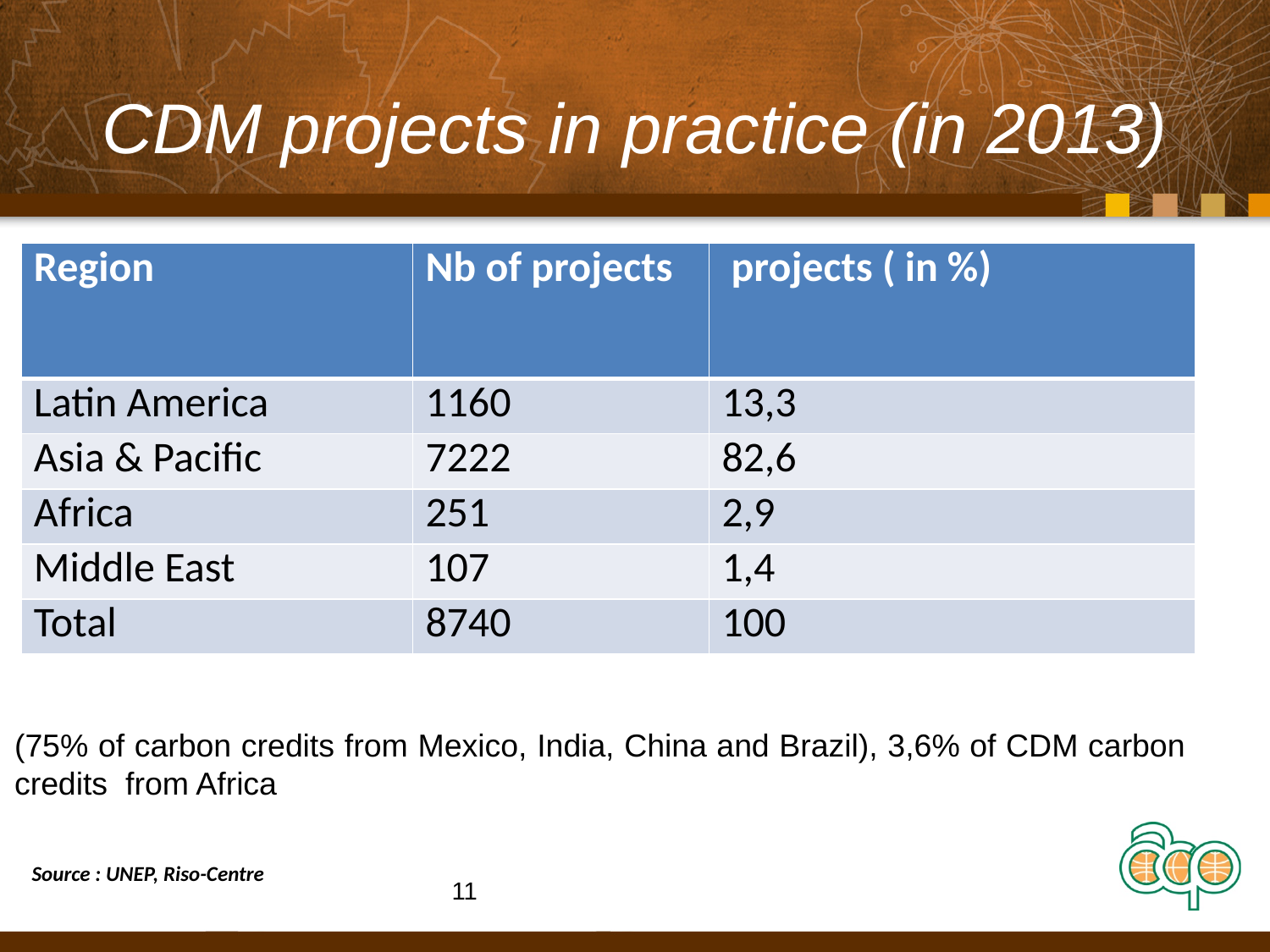

# CDM projects in practice (in 2013)
| Region | Nb of projects | projects ( in %) |
| --- | --- | --- |
| Latin America | 1160 | 13,3 |
| Asia & Pacific | 7222 | 82,6 |
| Africa | 251 | 2,9 |
| Middle East | 107 | 1,4 |
| Total | 8740 | 100 |
(75% of carbon credits from Mexico, India, China and Brazil), 3,6% of CDM carbon credits  from Africa
Source : UNEP, Riso-Centre
11